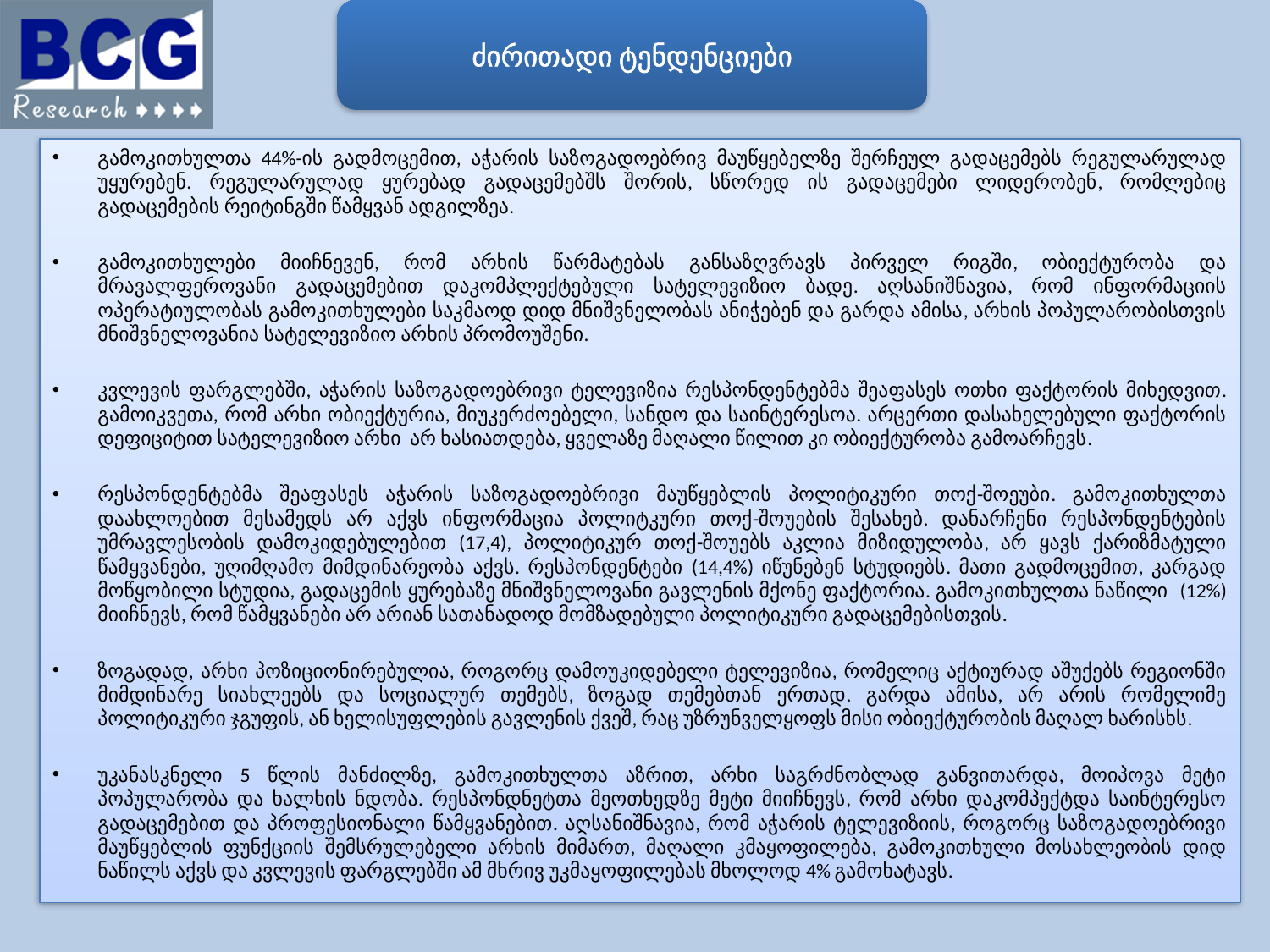

ძირითადი ტენდენციები
გამოკითხულთა 44%-ის გადმოცემით, აჭარის საზოგადოებრივ მაუწყებელზე შერჩეულ გადაცემებს რეგულარულად უყურებენ. რეგულარულად ყურებად გადაცემებშს შორის, სწორედ ის გადაცემები ლიდერობენ, რომლებიც გადაცემების რეიტინგში წამყვან ადგილზეა.

გამოკითხულები მიიჩნევენ, რომ არხის წარმატებას განსაზღვრავს პირველ რიგში, ობიექტურობა და მრავალფეროვანი გადაცემებით დაკომპლექტებული სატელევიზიო ბადე. აღსანიშნავია, რომ ინფორმაციის ოპერატიულობას გამოკითხულები საკმაოდ დიდ მნიშვნელობას ანიჭებენ და გარდა ამისა, არხის პოპულარობისთვის მნიშვნელოვანია სატელევიზიო არხის პრომოუშენი.

კვლევის ფარგლებში, აჭარის საზოგადოებრივი ტელევიზია რესპონდენტებმა შეაფასეს ოთხი ფაქტორის მიხედვით. გამოიკვეთა, რომ არხი ობიექტურია, მიუკერძოებელი, სანდო და საინტერესოა. არცერთი დასახელებული ფაქტორის დეფიციტით სატელევიზიო არხი  არ ხასიათდება, ყველაზე მაღალი წილით კი ობიექტურობა გამოარჩევს.

რესპონდენტებმა შეაფასეს აჭარის საზოგადოებრივი მაუწყებლის პოლიტიკური თოქ-შოეუბი. გამოკითხულთა დაახლოებით მესამედს არ აქვს ინფორმაცია პოლიტკური თოქ-შოუების შესახებ. დანარჩენი რესპონდენტების უმრავლესობის დამოკიდებულებით (17,4), პოლიტიკურ თოქ-შოუებს აკლია მიზიდულობა, არ ყავს ქარიზმატული წამყვანები, უღიმღამო მიმდინარეობა აქვს. რესპონდენტები (14,4%) იწუნებენ სტუდიებს. მათი გადმოცემით, კარგად მოწყობილი სტუდია, გადაცემის ყურებაზე მნიშვნელოვანი გავლენის მქონე ფაქტორია. გამოკითხულთა ნაწილი  (12%) მიიჩნევს, რომ წამყვანები არ არიან სათანადოდ მომზადებული პოლიტიკური გადაცემებისთვის.

ზოგადად, არხი პოზიციონირებულია, როგორც დამოუკიდებელი ტელევიზია, რომელიც აქტიურად აშუქებს რეგიონში მიმდინარე სიახლეებს და სოციალურ თემებს, ზოგად თემებთან ერთად. გარდა ამისა, არ არის რომელიმე პოლიტიკური ჯგუფის, ან ხელისუფლების გავლენის ქვეშ, რაც უზრუნველყოფს მისი ობიექტურობის მაღალ ხარისხს.

უკანასკნელი 5 წლის მანძილზე, გამოკითხულთა აზრით, არხი საგრძნობლად განვითარდა, მოიპოვა მეტი პოპულარობა და ხალხის ნდობა. რესპონდნეტთა მეოთხედზე მეტი მიიჩნევს, რომ არხი დაკომპექტდა საინტერესო გადაცემებით და პროფესიონალი წამყვანებით. აღსანიშნავია, რომ აჭარის ტელევიზიის, როგორც საზოგადოებრივი მაუწყებლის ფუნქციის შემსრულებელი არხის მიმართ, მაღალი კმაყოფილება, გამოკითხული მოსახლეობის დიდ ნაწილს აქვს და კვლევის ფარგლებში ამ მხრივ უკმაყოფილებას მხოლოდ 4% გამოხატავს.